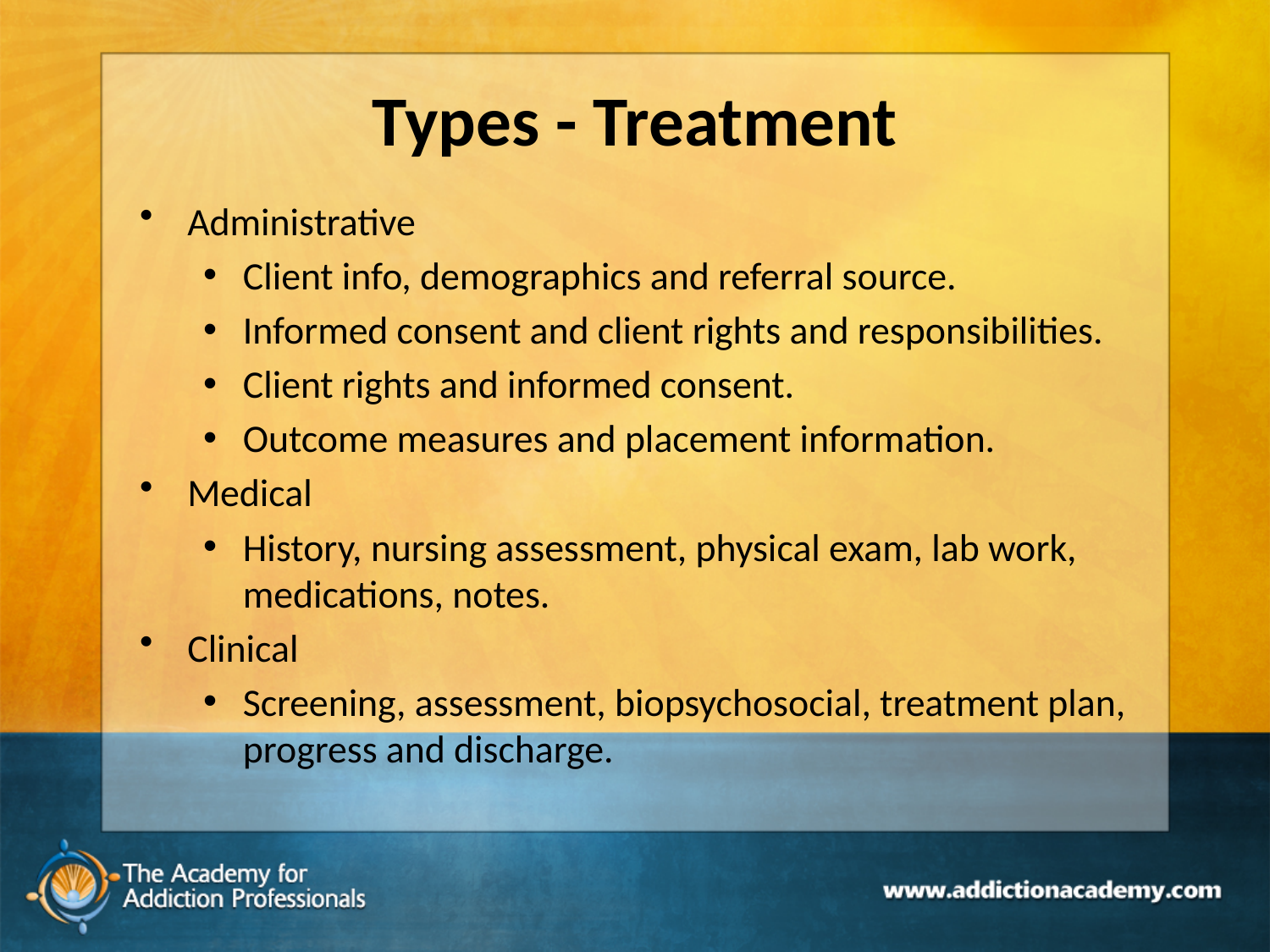

# Types - Treatment
Administrative
Client info, demographics and referral source.
Informed consent and client rights and responsibilities.
Client rights and informed consent.
Outcome measures and placement information.
Medical
History, nursing assessment, physical exam, lab work, medications, notes.
Clinical
Screening, assessment, biopsychosocial, treatment plan, progress and discharge.